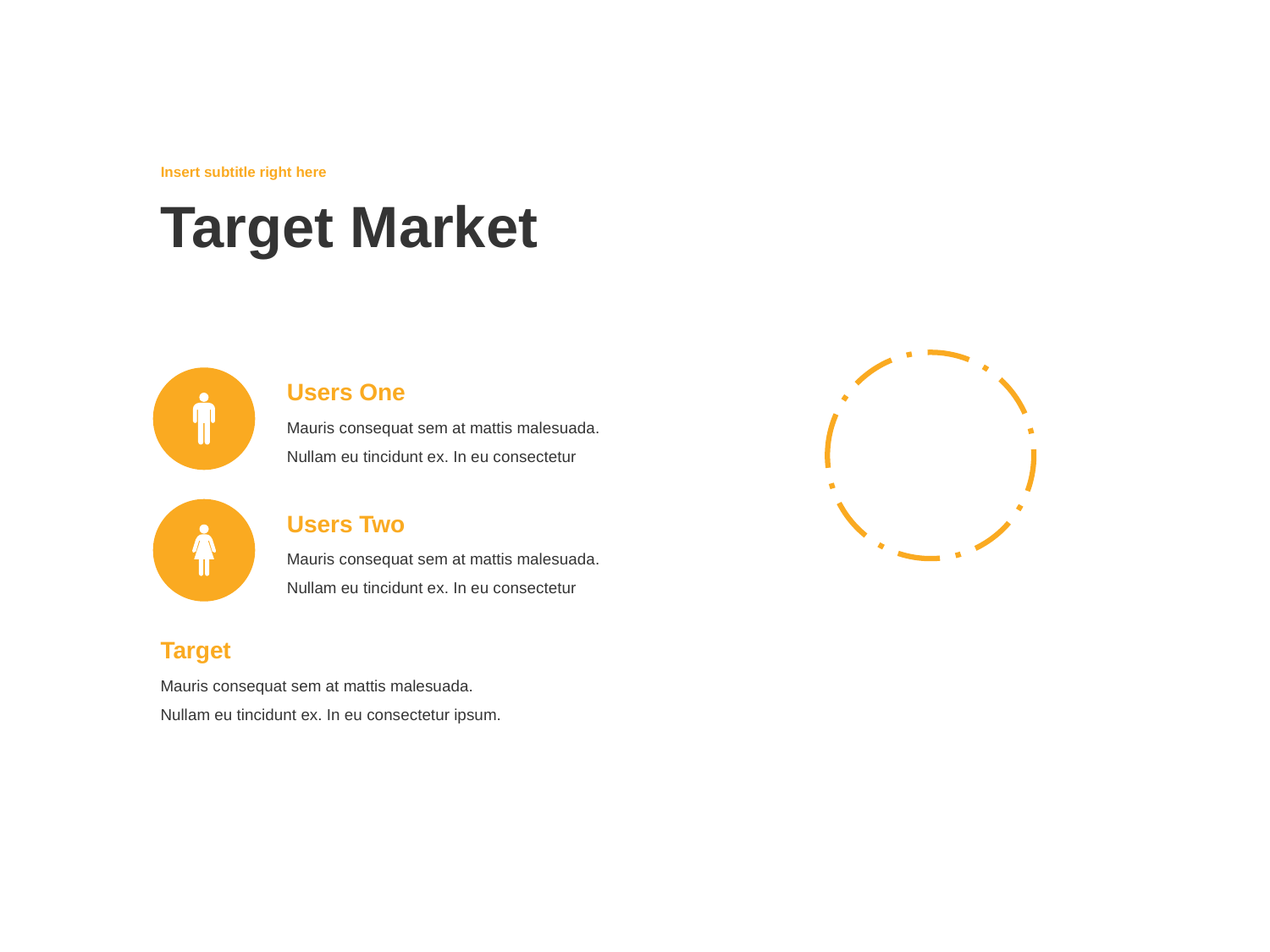

Insert subtitle right here
# Target Market

Users One

Mauris consequat sem at mattis malesuada. Nullam eu tincidunt ex. In eu consectetur

Users Two

Mauris consequat sem at mattis malesuada. Nullam eu tincidunt ex. In eu consectetur
Target
Mauris consequat sem at mattis malesuada. Nullam eu tincidunt ex. In eu consectetur ipsum.